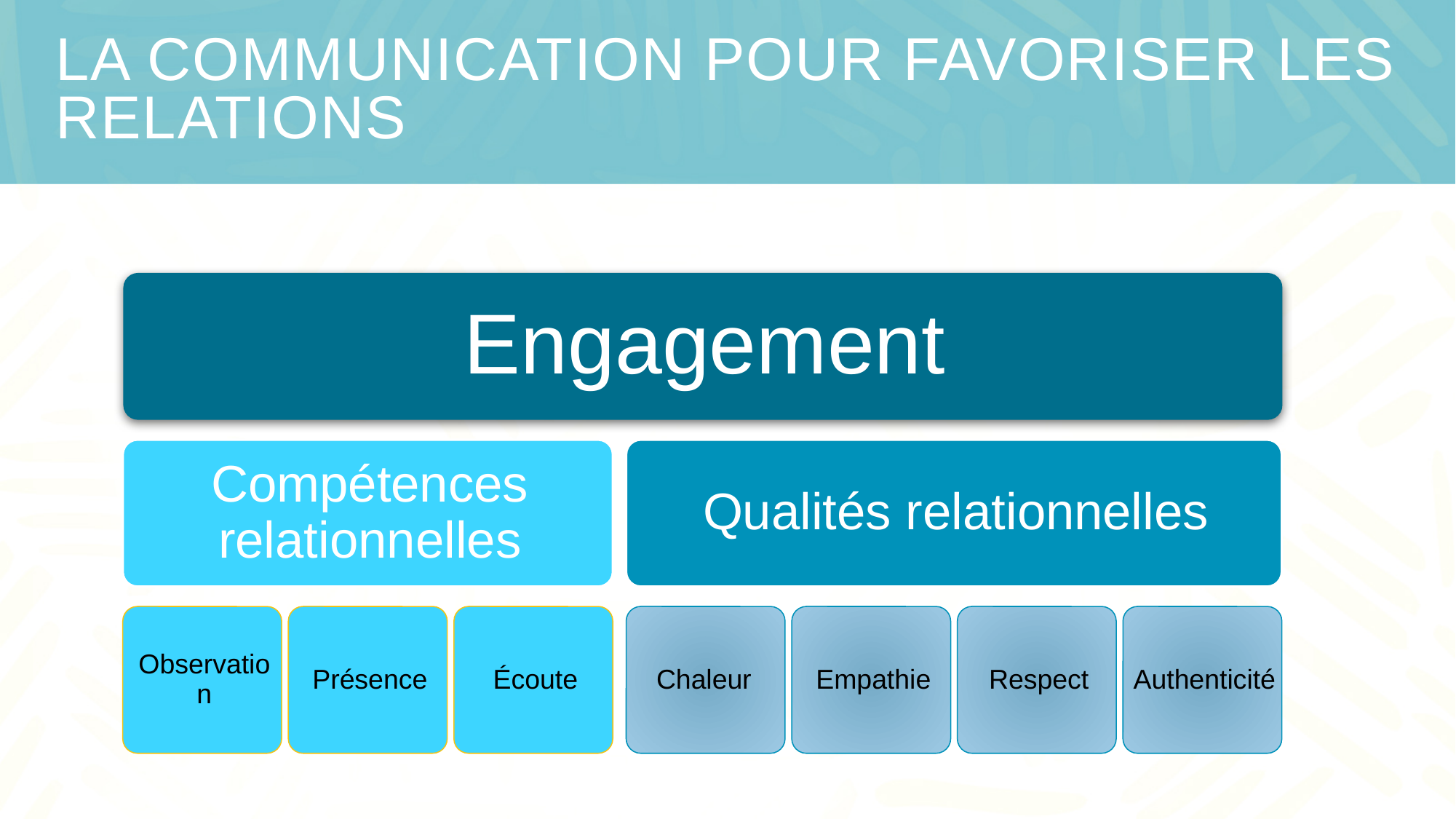

# La communication pour favoriser les relations
Engagement
Compétences relationnelles
Observation
Présence
Écoute
Qualités relationnelles
Chaleur
Empathie
Respect
Authenticité